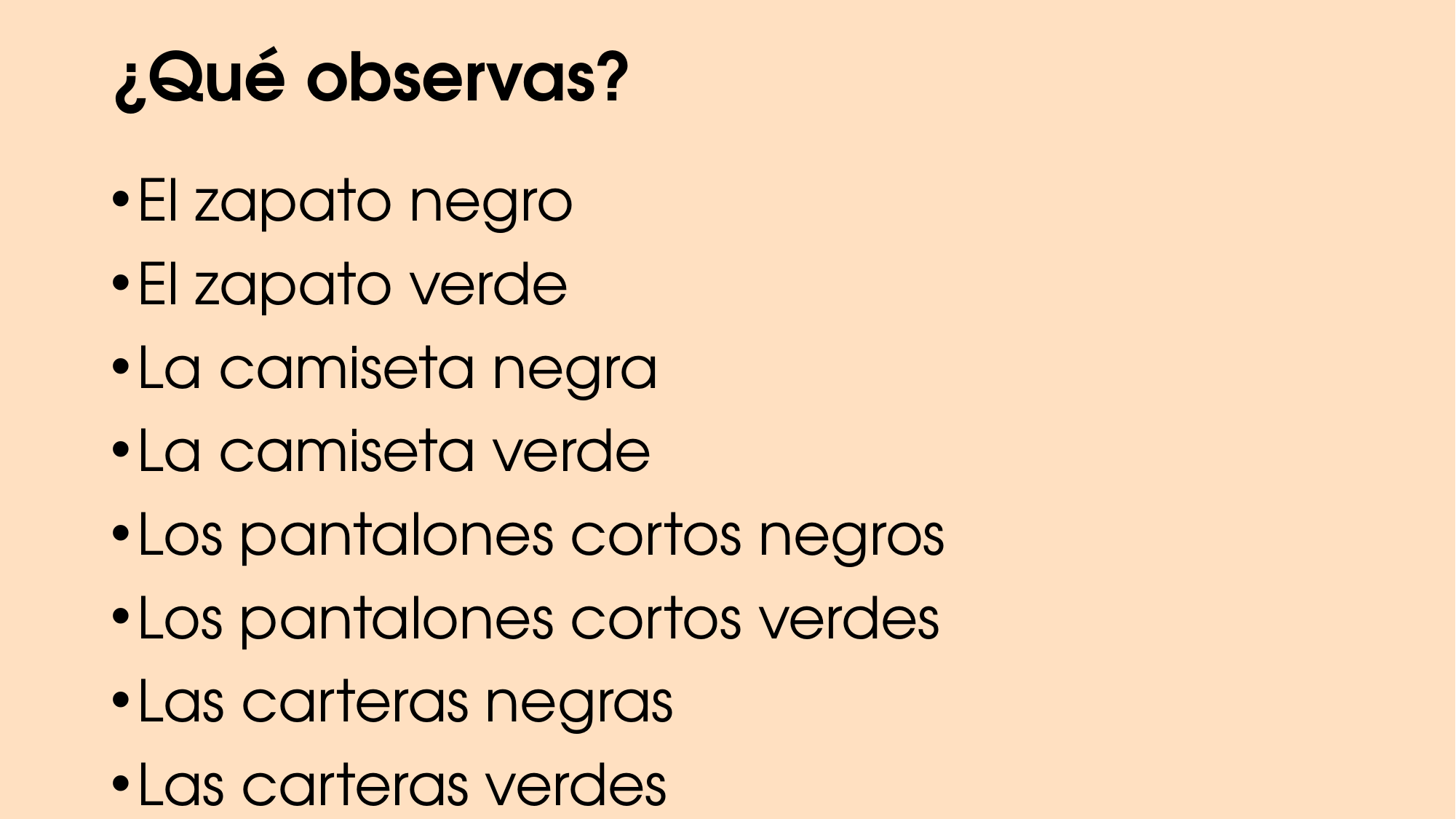

# ¿Qué observas?
El zapato negro
El zapato verde
La camiseta negra
La camiseta verde
Los pantalones cortos negros
Los pantalones cortos verdes
Las carteras negras
Las carteras verdes